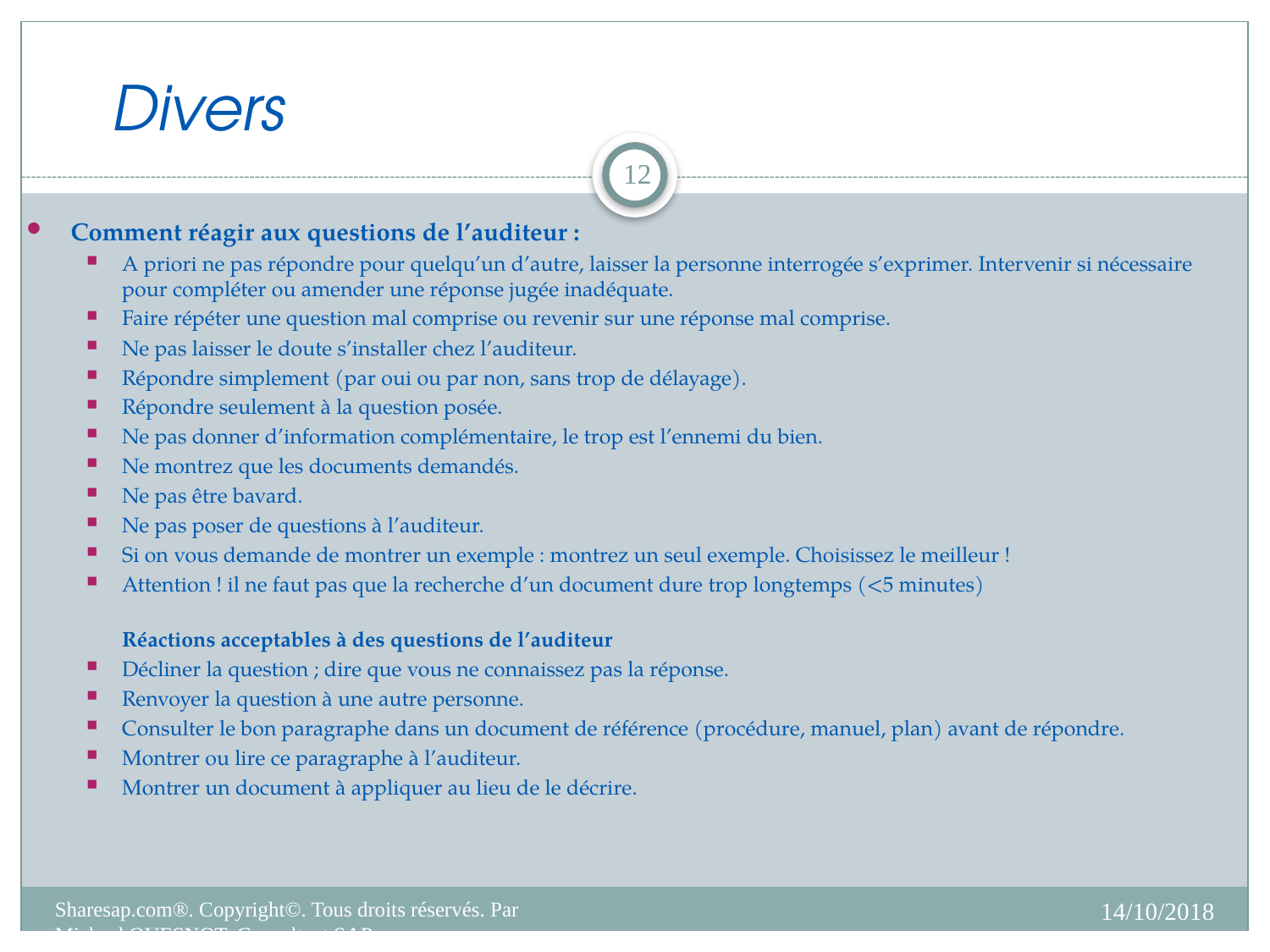

Divers
12
Comment réagir aux questions de l’auditeur :
A priori ne pas répondre pour quelqu’un d’autre, laisser la personne interrogée s’exprimer. Intervenir si nécessaire pour compléter ou amender une réponse jugée inadéquate.
Faire répéter une question mal comprise ou revenir sur une réponse mal comprise.
Ne pas laisser le doute s’installer chez l’auditeur.
Répondre simplement (par oui ou par non, sans trop de délayage).
Répondre seulement à la question posée.
Ne pas donner d’information complémentaire, le trop est l’ennemi du bien.
Ne montrez que les documents demandés.
Ne pas être bavard.
Ne pas poser de questions à l’auditeur.
Si on vous demande de montrer un exemple : montrez un seul exemple. Choisissez le meilleur !
Attention ! il ne faut pas que la recherche d’un document dure trop longtemps (<5 minutes)
Réactions acceptables à des questions de l’auditeur
Décliner la question ; dire que vous ne connaissez pas la réponse.
Renvoyer la question à une autre personne.
Consulter le bon paragraphe dans un document de référence (procédure, manuel, plan) avant de répondre.
Montrer ou lire ce paragraphe à l’auditeur.
Montrer un document à appliquer au lieu de le décrire.
14/10/2018
Sharesap.com®. Copyright©. Tous droits réservés. Par Mickael QUESNOT, Consultant SAP